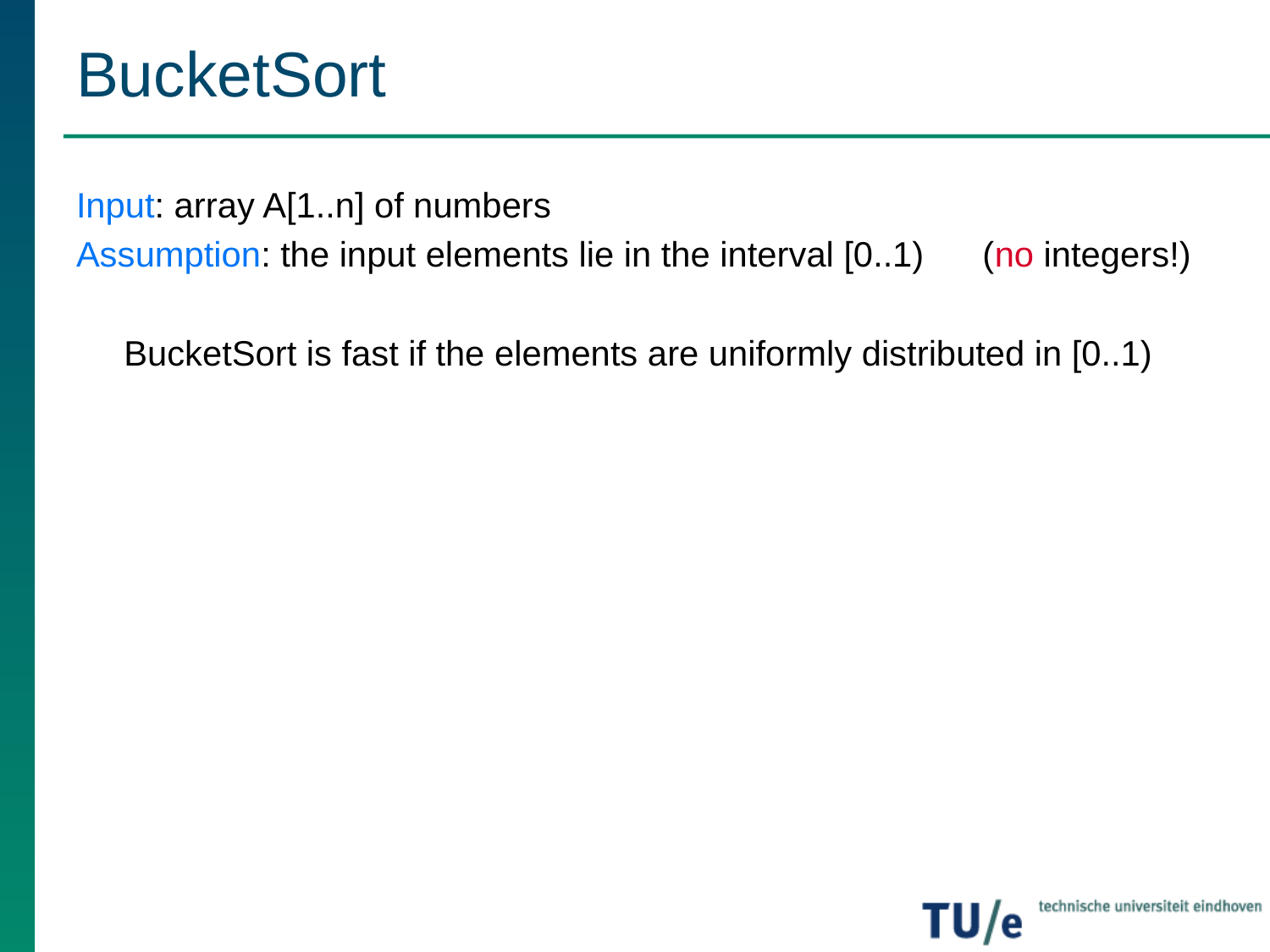

# BucketSort
Input: array A[1..n] of numbers
Assumption: the input elements lie in the interval [0..1)      (no integers!)

	BucketSort is fast if the elements are uniformly distributed in [0..1)